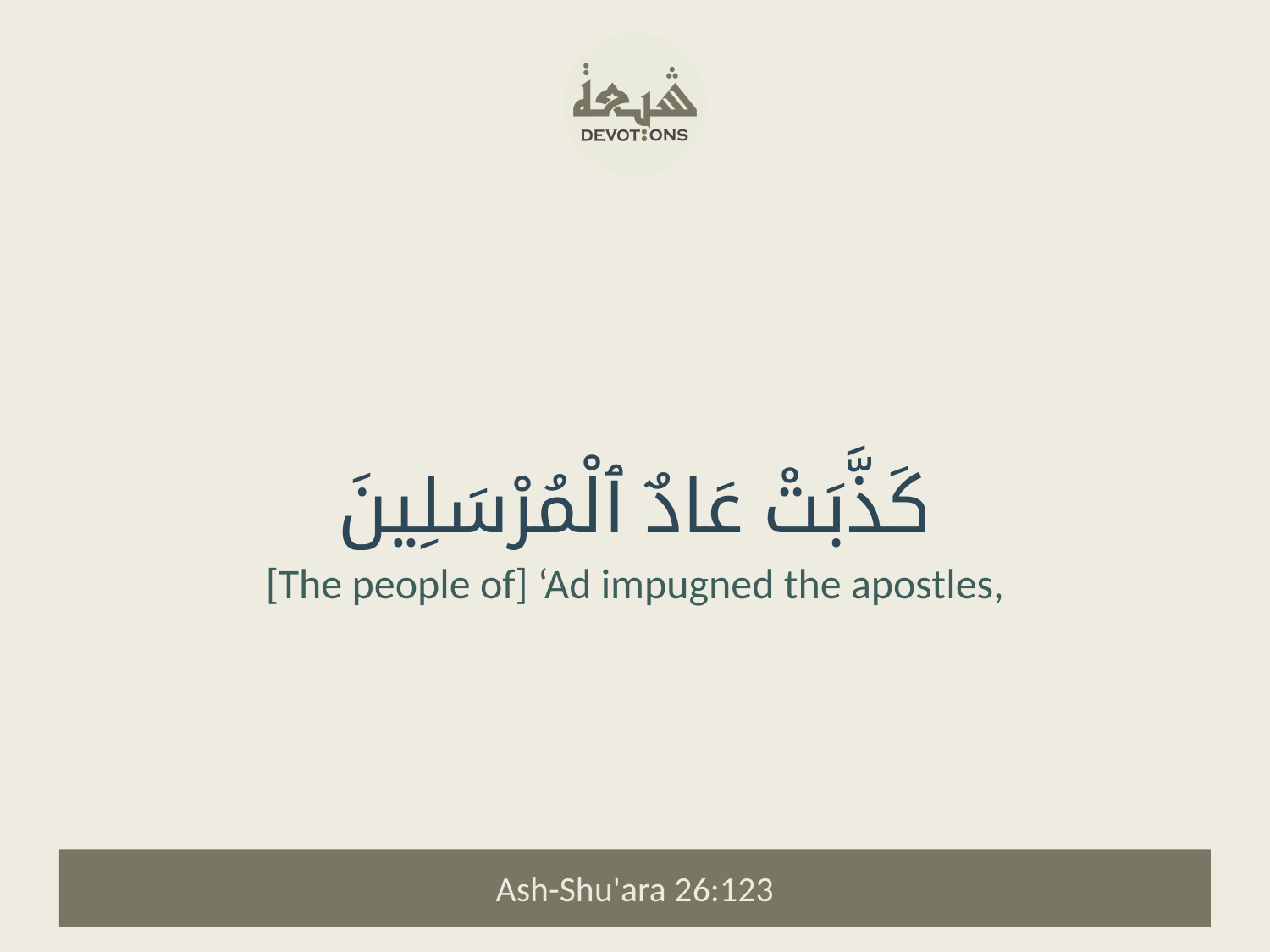

كَذَّبَتْ عَادٌ ٱلْمُرْسَلِينَ
[The people of] ‘Ad impugned the apostles,
Ash-Shu'ara 26:123